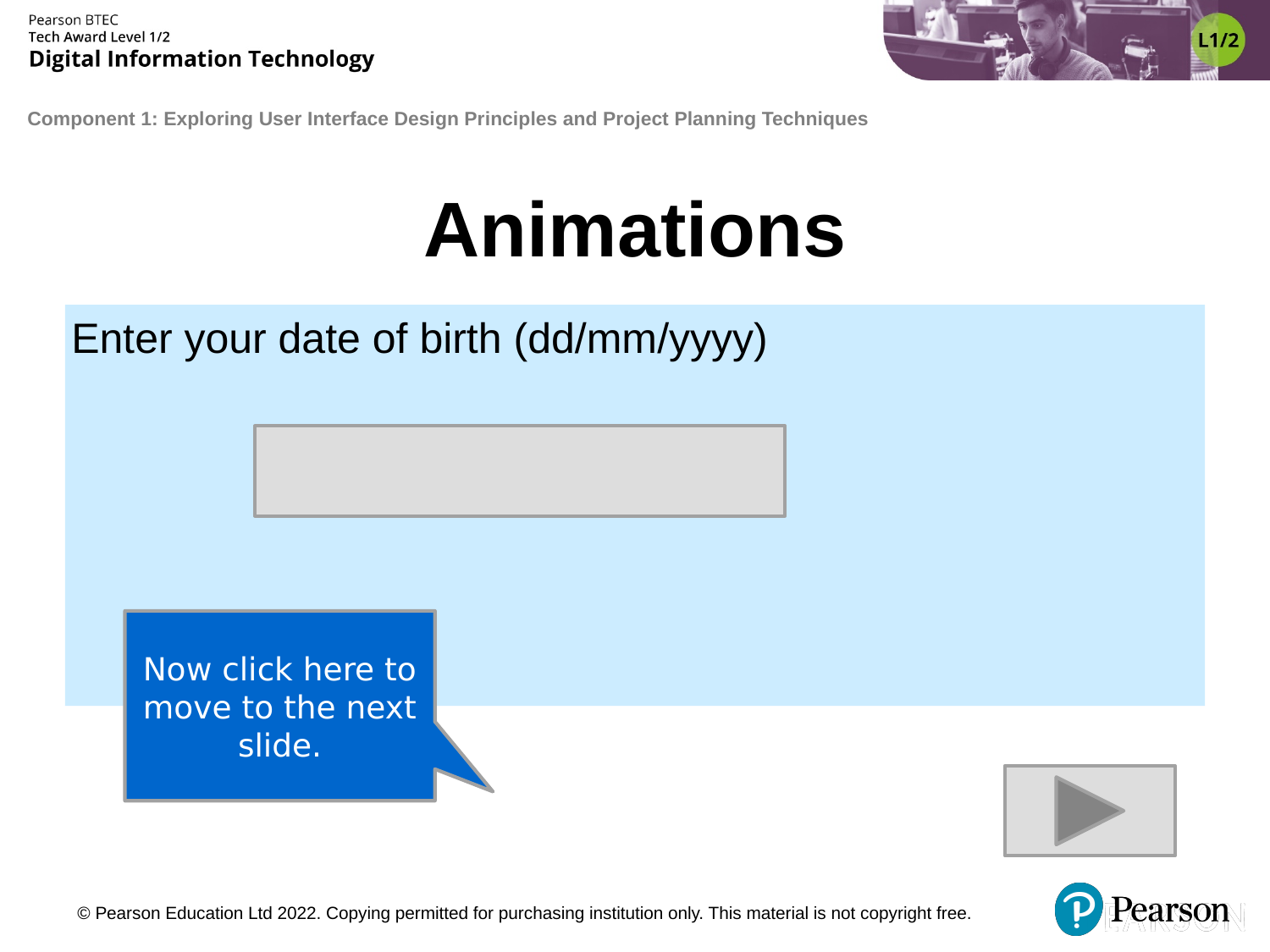

# Animations
Enter your date of birth (dd/mm/yyyy)

Now click here to move to the next slide.